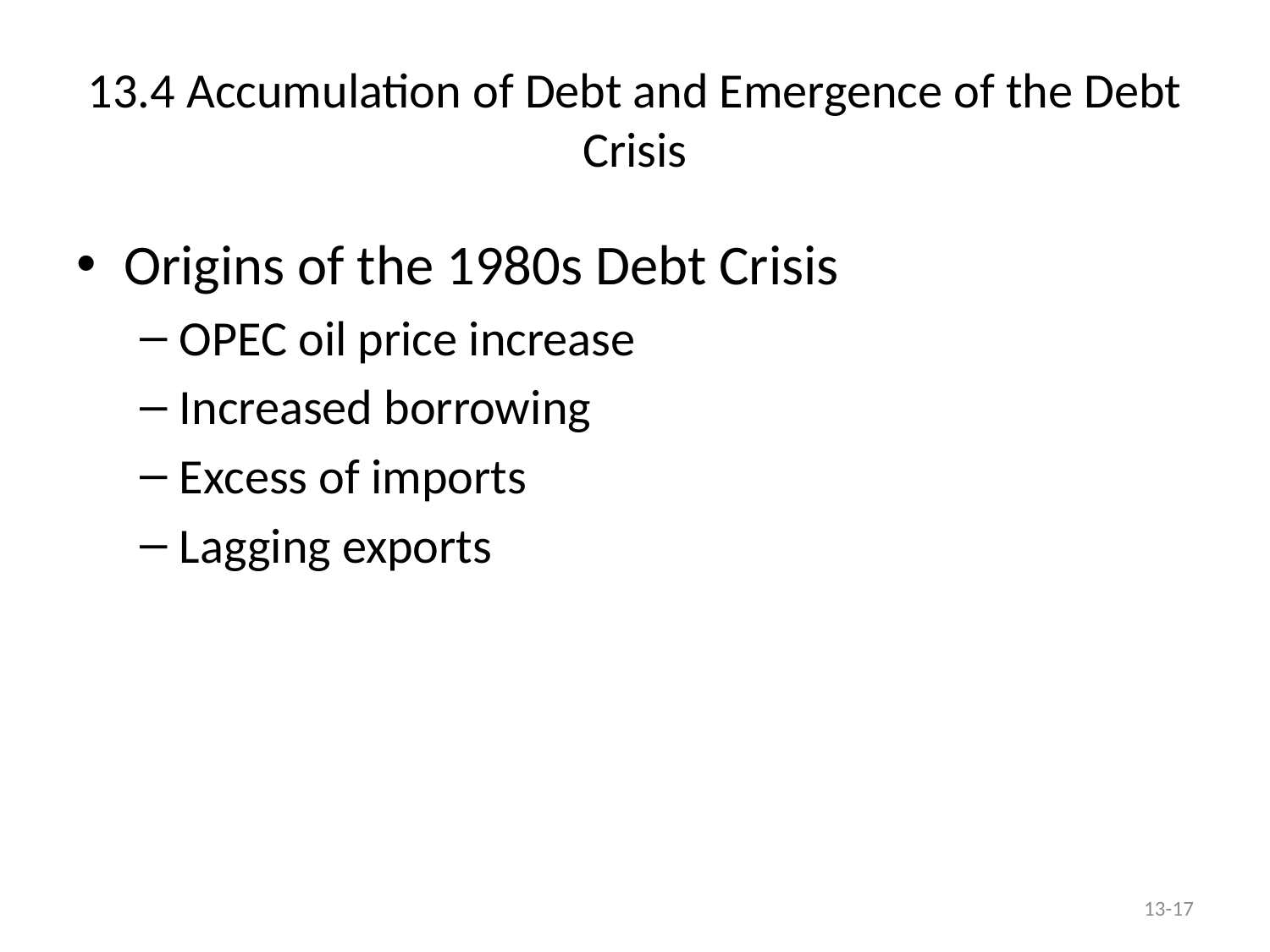

# 13.4 Accumulation of Debt and Emergence of the Debt Crisis
Origins of the 1980s Debt Crisis
OPEC oil price increase
Increased borrowing
Excess of imports
Lagging exports

13-17